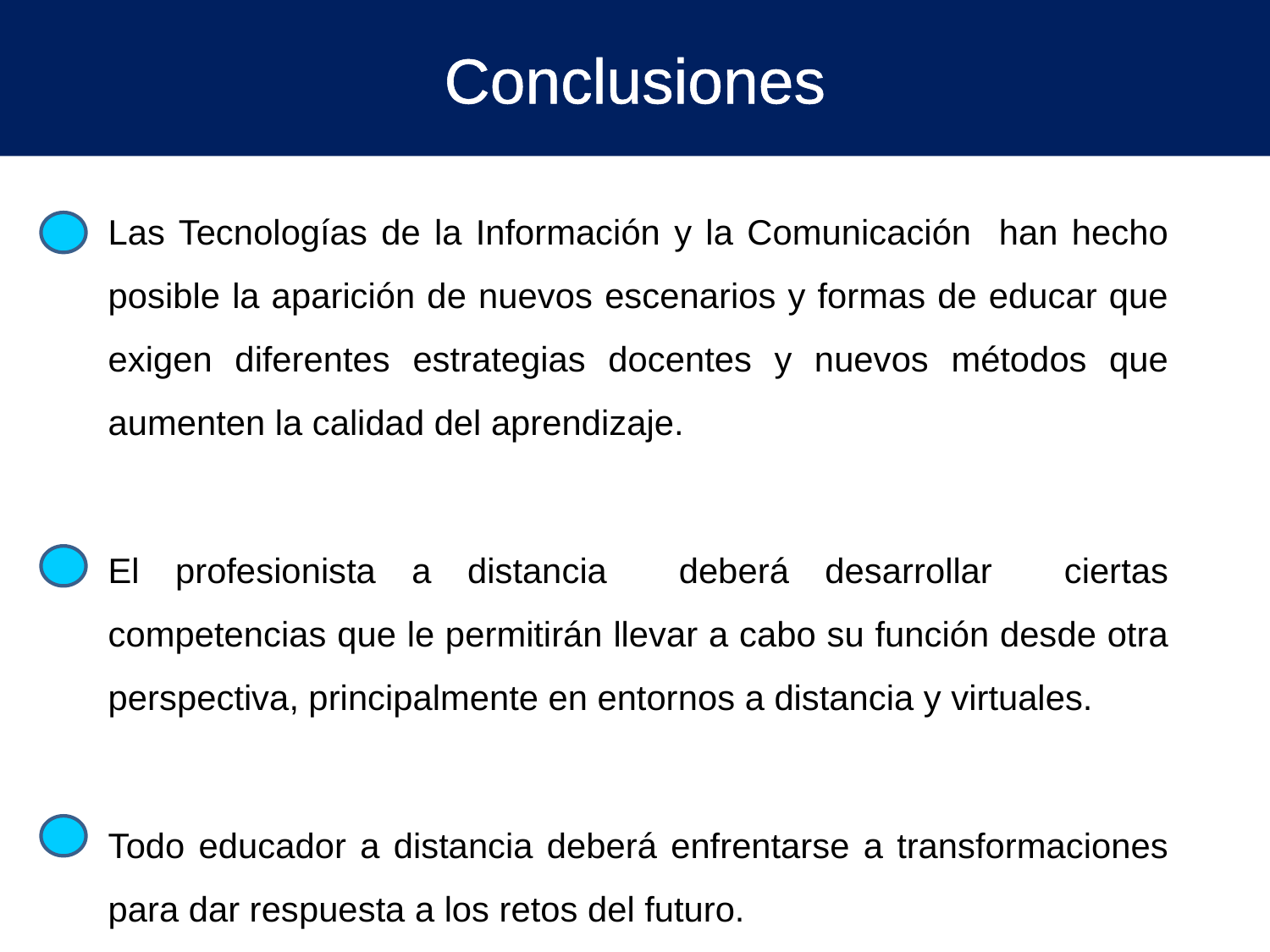

# Conclusiones
Las Tecnologías de la Información y la Comunicación  han hecho posible la aparición de nuevos escenarios y formas de educar que exigen diferentes estrategias docentes y nuevos métodos que aumenten la calidad del aprendizaje.

El profesionista a distancia  deberá desarrollar  ciertas competencias que le permitirán llevar a cabo su función desde otra perspectiva, principalmente en entornos a distancia y virtuales.

Todo educador a distancia deberá enfrentarse a transformaciones para dar respuesta a los retos del futuro.